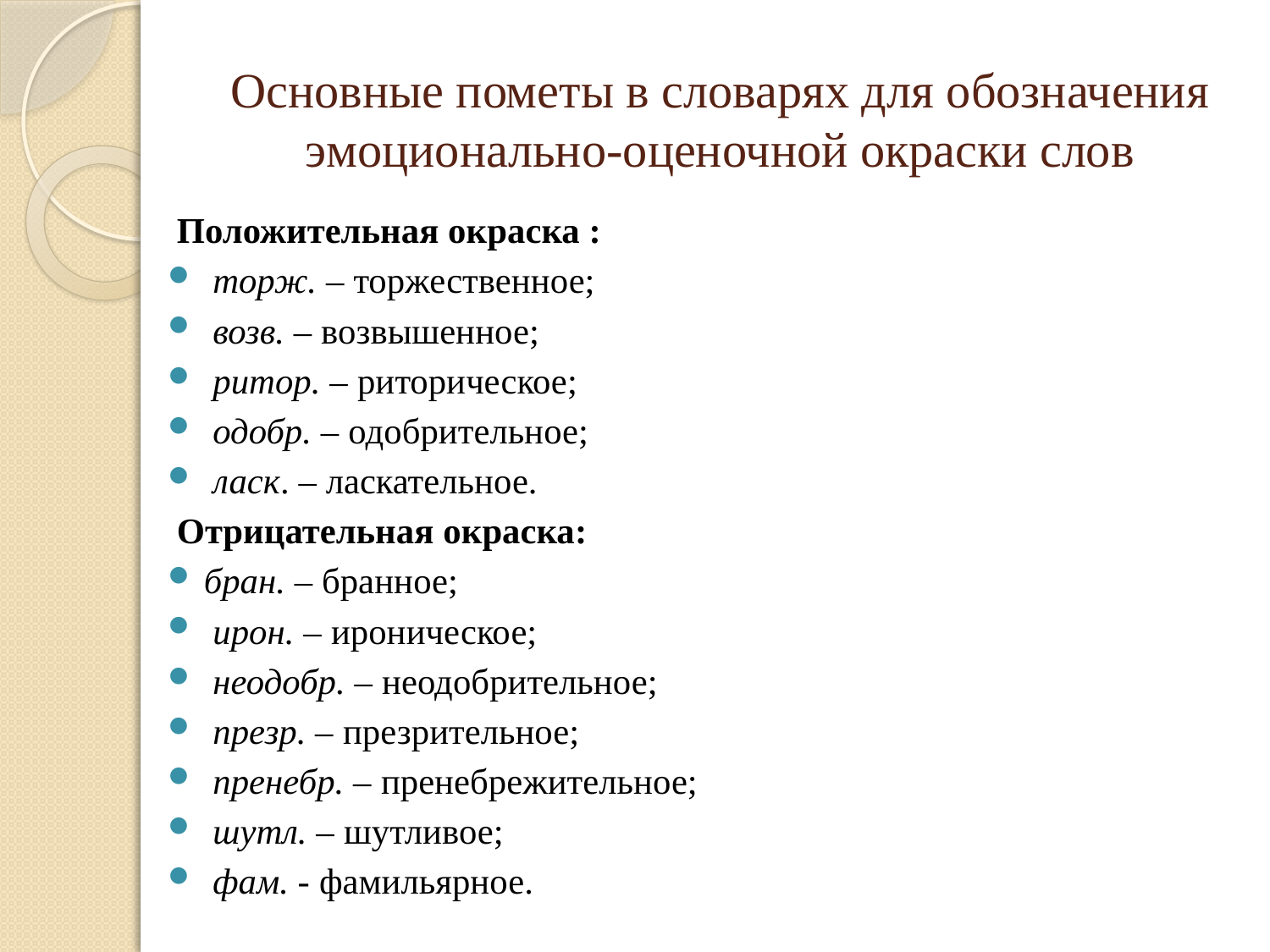

# Основные пометы в словарях для обозначения эмоционально-оценочной окраски слов
 Положительная окраска :
 торж. – торжественное;
 возв. – возвышенное;
 ритор. – риторическое;
 одобр. – одобрительное;
 ласк. – ласкательное.
 Отрицательная окраска:
бран. – бранное;
 ирон. – ироническое;
 неодобр. – неодобрительное;
 презр. – презрительное;
 пренебр. – пренебрежительное;
 шутл. – шутливое;
 фам. - фамильярное.